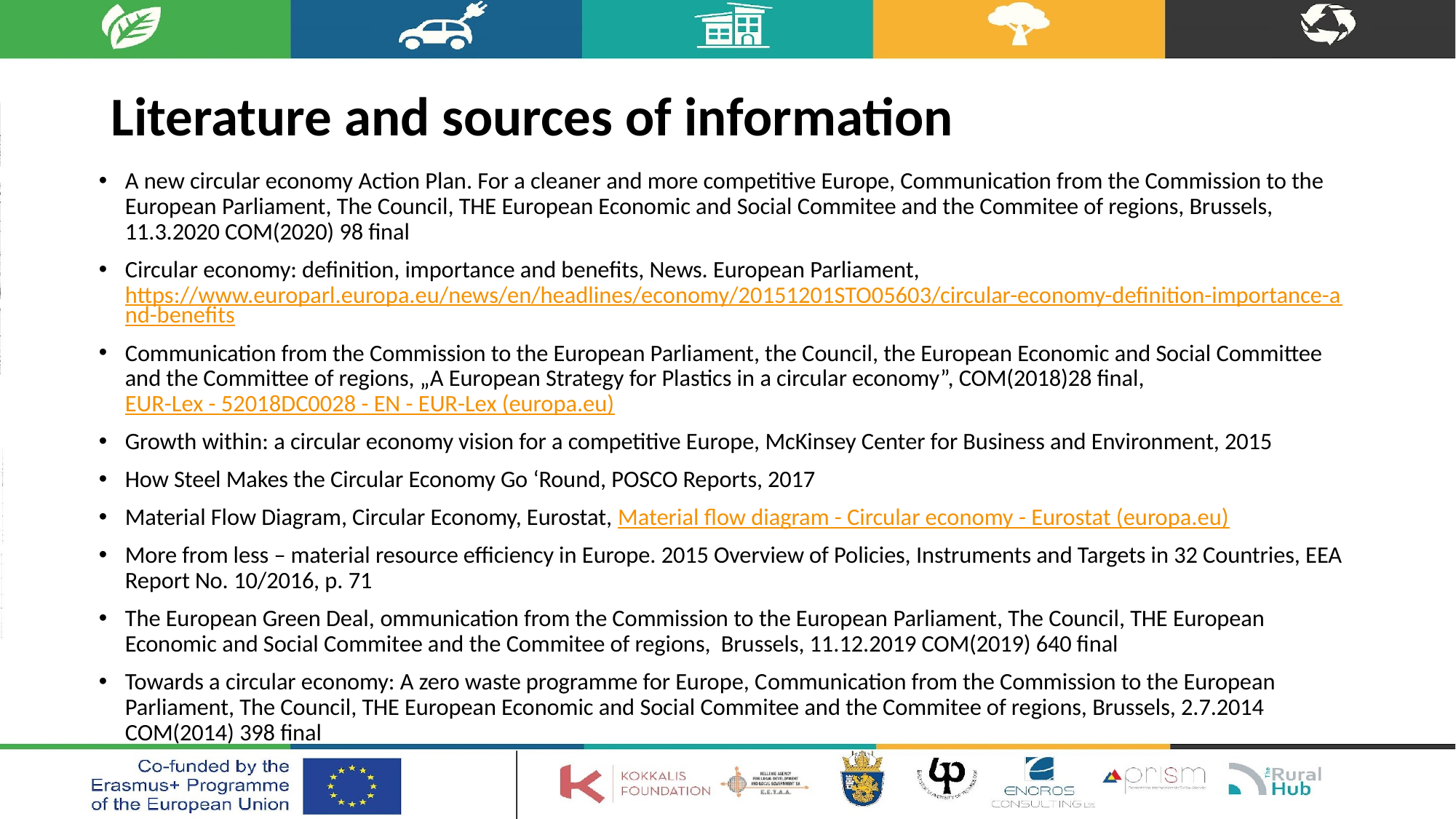

# Literature and sources of information
A new circular economy Action Plan. For a cleaner and more competitive Europe, Communication from the Commission to the European Parliament, The Council, THE European Economic and Social Commitee and the Commitee of regions, Brussels, 11.3.2020 COM(2020) 98 final
Circular economy: definition, importance and benefits, News. European Parliament, https://www.europarl.europa.eu/news/en/headlines/economy/20151201STO05603/circular-economy-definition-importance-and-benefits
Communication from the Commission to the European Parliament, the Council, the European Economic and Social Committee and the Committee of regions, „A European Strategy for Plastics in a circular economy”, COM(2018)28 final, EUR-Lex - 52018DC0028 - EN - EUR-Lex (europa.eu)
Growth within: a circular economy vision for a competitive Europe, McKinsey Center for Business and Environment, 2015
How Steel Makes the Circular Economy Go ‘Round, POSCO Reports, 2017
Material Flow Diagram, Circular Economy, Eurostat, Material flow diagram - Circular economy - Eurostat (europa.eu)
More from less – material resource efficiency in Europe. 2015 Overview of Policies, Instruments and Targets in 32 Countries, EEA Report No. 10/2016, p. 71
The European Green Deal, ommunication from the Commission to the European Parliament, The Council, THE European Economic and Social Commitee and the Commitee of regions,  Brussels, 11.12.2019 COM(2019) 640 final
Towards a circular economy: A zero waste programme for Europe, Communication from the Commission to the European Parliament, The Council, THE European Economic and Social Commitee and the Commitee of regions, Brussels, 2.7.2014 COM(2014) 398 final